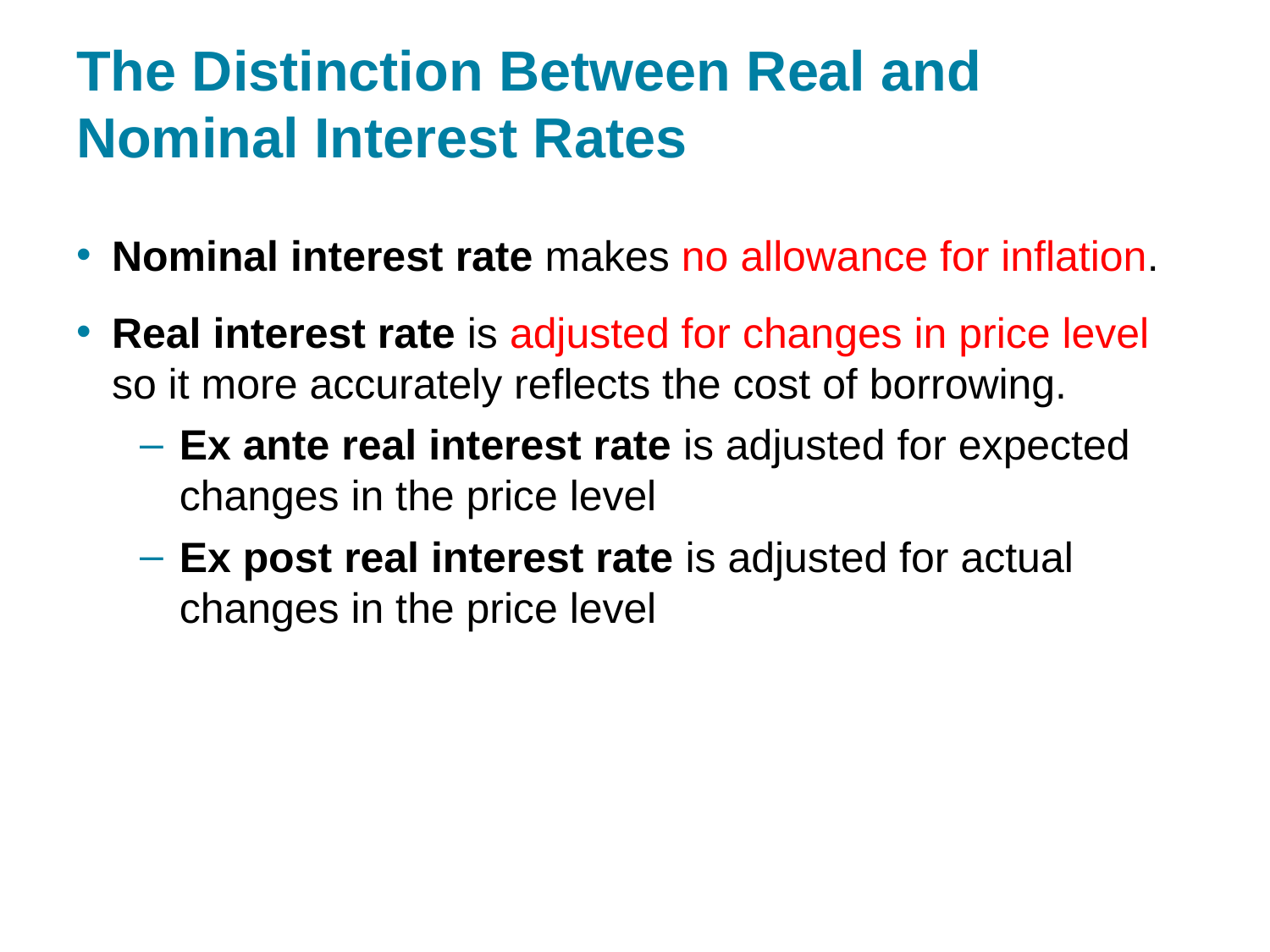

# The Distinction Between Real and Nominal Interest Rates
Nominal interest rate makes no allowance for inflation.
Real interest rate is adjusted for changes in price level so it more accurately reflects the cost of borrowing.
Ex ante real interest rate is adjusted for expected changes in the price level
Ex post real interest rate is adjusted for actual changes in the price level